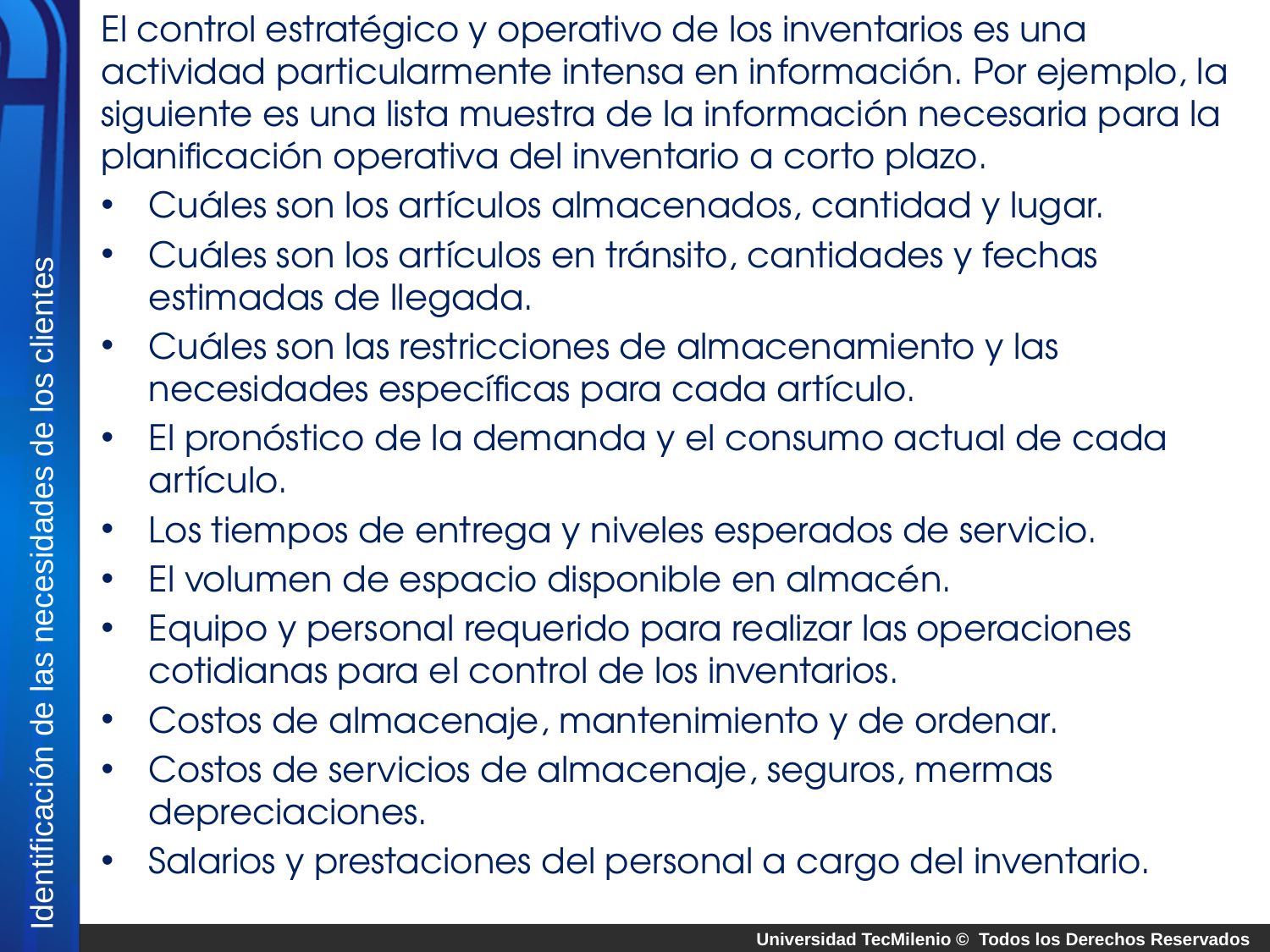

El control estratégico y operativo de los inventarios es una actividad particularmente intensa en información. Por ejemplo, la siguiente es una lista muestra de la información necesaria para la planificación operativa del inventario a corto plazo.
Cuáles son los artículos almacenados, cantidad y lugar.
Cuáles son los artículos en tránsito, cantidades y fechas estimadas de llegada.
Cuáles son las restricciones de almacenamiento y las necesidades específicas para cada artículo.
El pronóstico de la demanda y el consumo actual de cada artículo.
Los tiempos de entrega y niveles esperados de servicio.
El volumen de espacio disponible en almacén.
Equipo y personal requerido para realizar las operaciones cotidianas para el control de los inventarios.
Costos de almacenaje, mantenimiento y de ordenar.
Costos de servicios de almacenaje, seguros, mermas depreciaciones.
Salarios y prestaciones del personal a cargo del inventario.

Identificación de las necesidades de los clientes